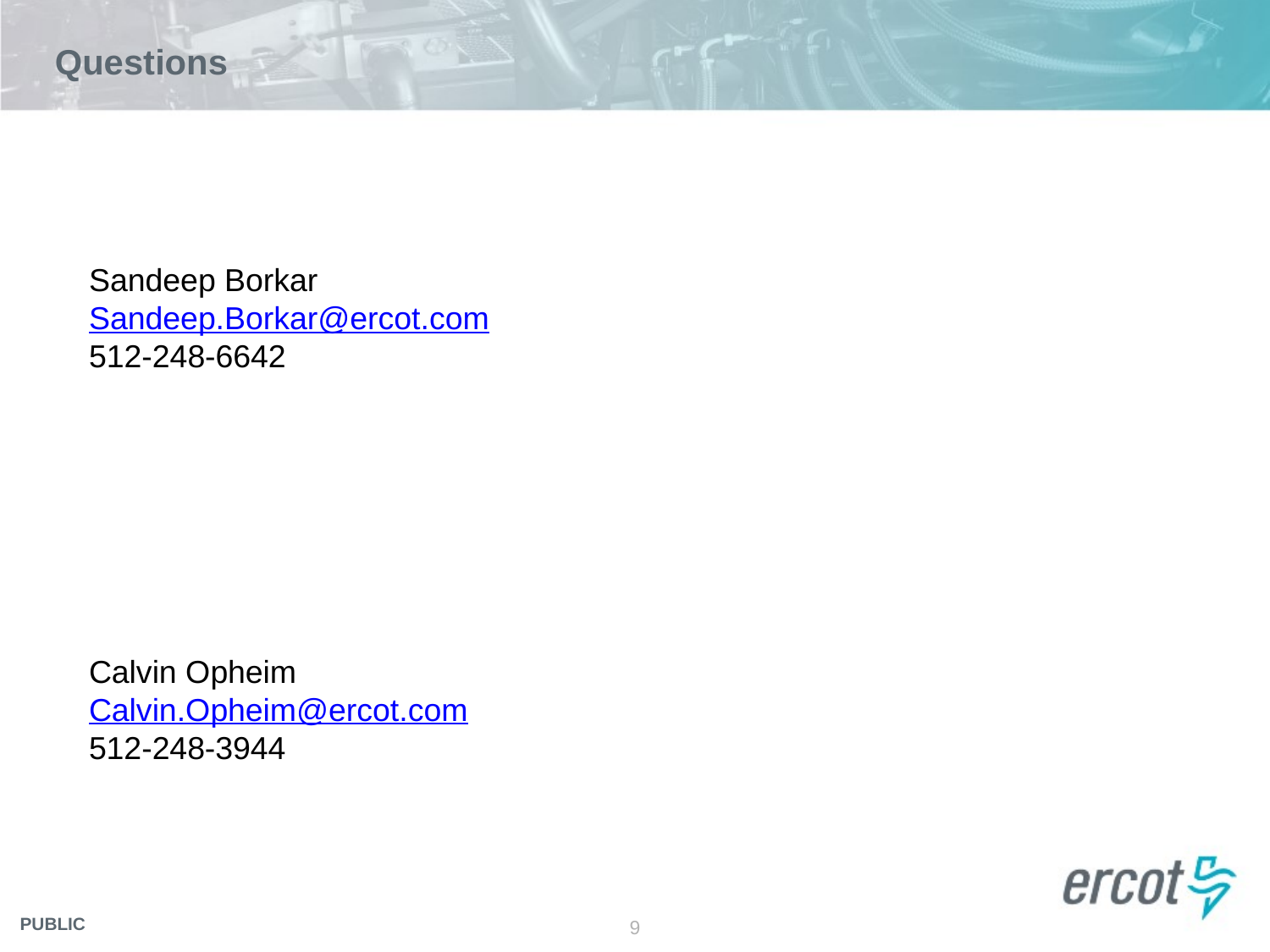

# Questions
Sandeep Borkar
Sandeep.Borkar@ercot.com
512-248-6642

Calvin Opheim
Calvin.Opheim@ercot.com
512-248-3944

9